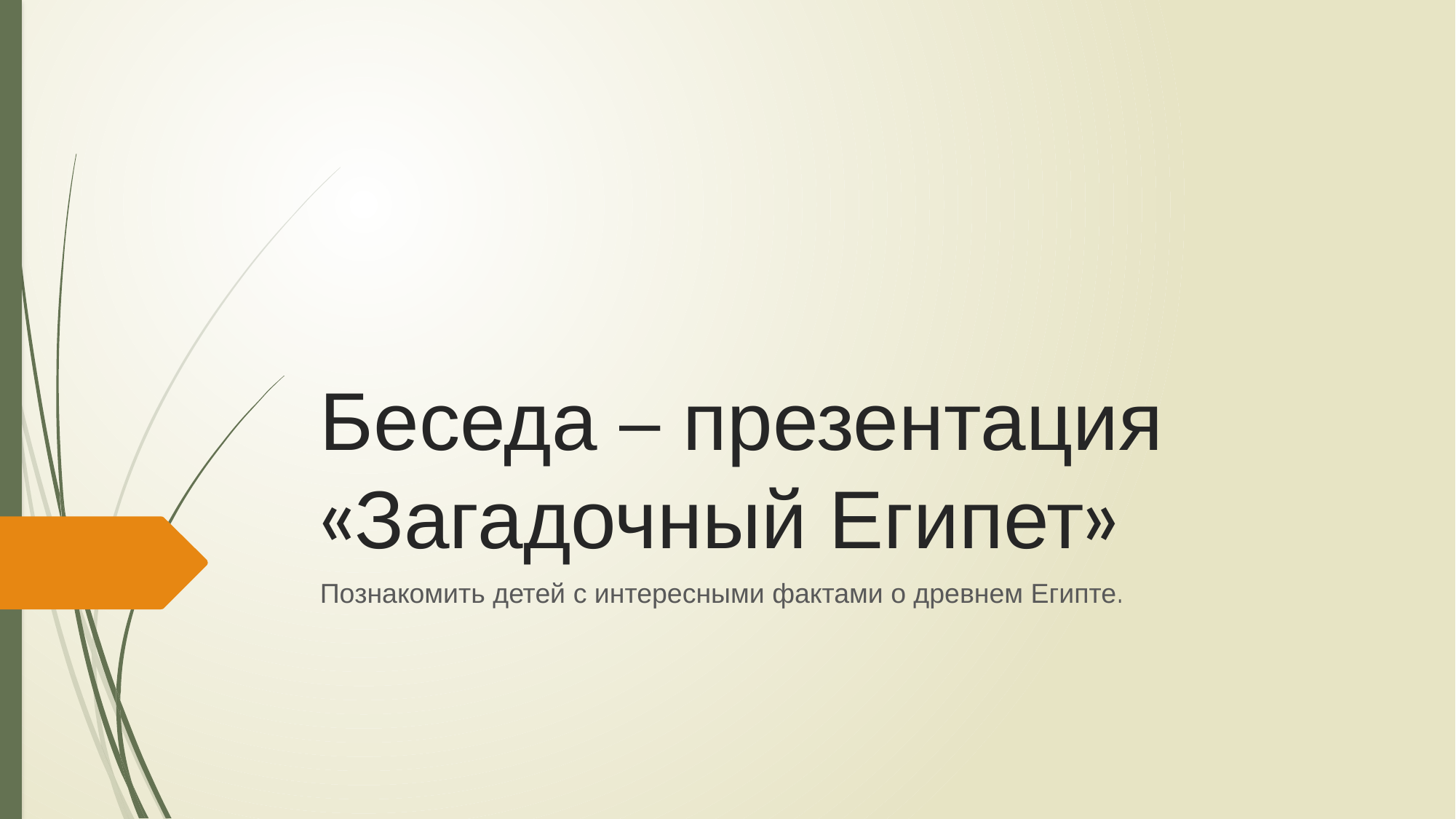

# Беседа – презентация «Загадочный Египет»
Познакомить детей с интересными фактами о древнем Египте.